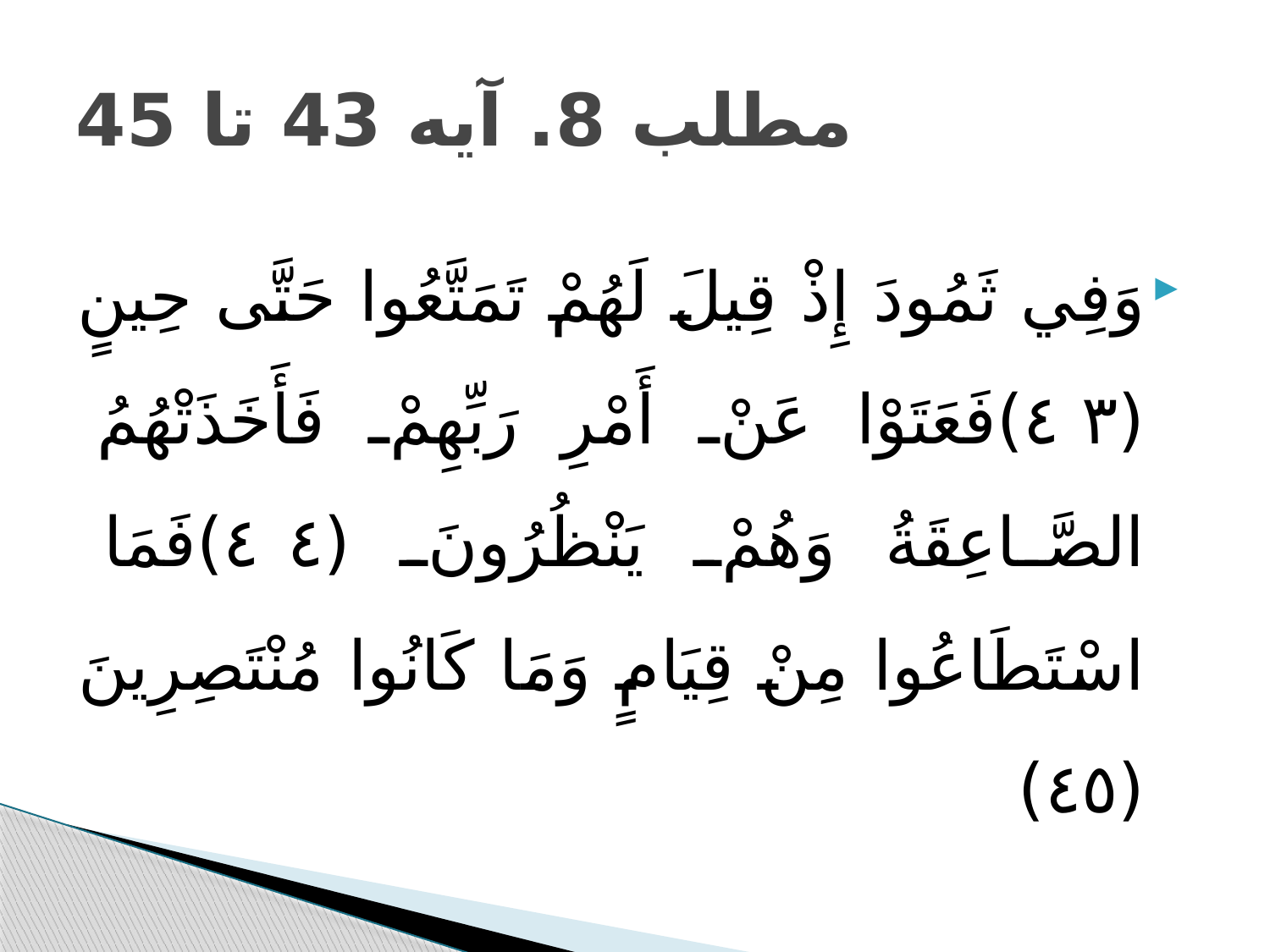

# مطلب 8. آیه 43 تا 45
وَفِي ثَمُودَ إِذْ قِيلَ لَهُمْ تَمَتَّعُوا حَتَّى حِينٍ (٤٣)فَعَتَوْا عَنْ أَمْرِ رَبِّهِمْ فَأَخَذَتْهُمُ الصَّاعِقَةُ وَهُمْ يَنْظُرُونَ (٤٤)فَمَا اسْتَطَاعُوا مِنْ قِيَامٍ وَمَا كَانُوا مُنْتَصِرِينَ (٤٥)